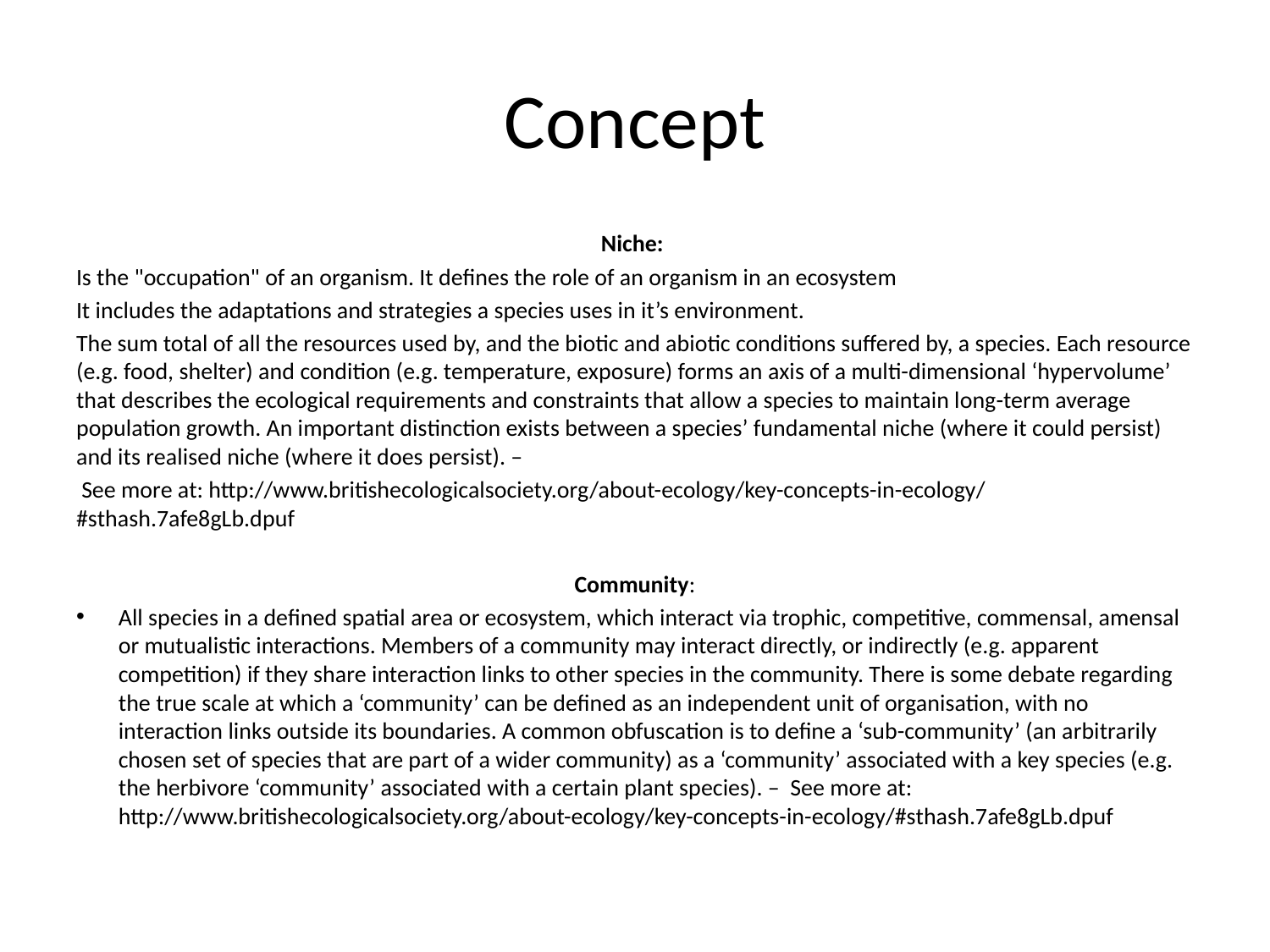

# Concept
Niche:
Is the "occupation" of an organism. It defines the role of an organism in an ecosystem
It includes the adaptations and strategies a species uses in it’s environment.
The sum total of all the resources used by, and the biotic and abiotic conditions suffered by, a species. Each resource (e.g. food, shelter) and condition (e.g. temperature, exposure) forms an axis of a multi-dimensional ‘hypervolume’ that describes the ecological requirements and constraints that allow a species to maintain long-term average population growth. An important distinction exists between a species’ fundamental niche (where it could persist) and its realised niche (where it does persist). –
 See more at: http://www.britishecologicalsociety.org/about-ecology/key-concepts-in-ecology/#sthash.7afe8gLb.dpuf

Community:
All species in a defined spatial area or ecosystem, which interact via trophic, competitive, commensal, amensal or mutualistic interactions. Members of a community may interact directly, or indirectly (e.g. apparent competition) if they share interaction links to other species in the community. There is some debate regarding the true scale at which a ‘community’ can be defined as an independent unit of organisation, with no interaction links outside its boundaries. A common obfuscation is to define a ‘sub-community’ (an arbitrarily chosen set of species that are part of a wider community) as a ‘community’ associated with a key species (e.g. the herbivore ‘community’ associated with a certain plant species). –  See more at: http://www.britishecologicalsociety.org/about-ecology/key-concepts-in-ecology/#sthash.7afe8gLb.dpuf